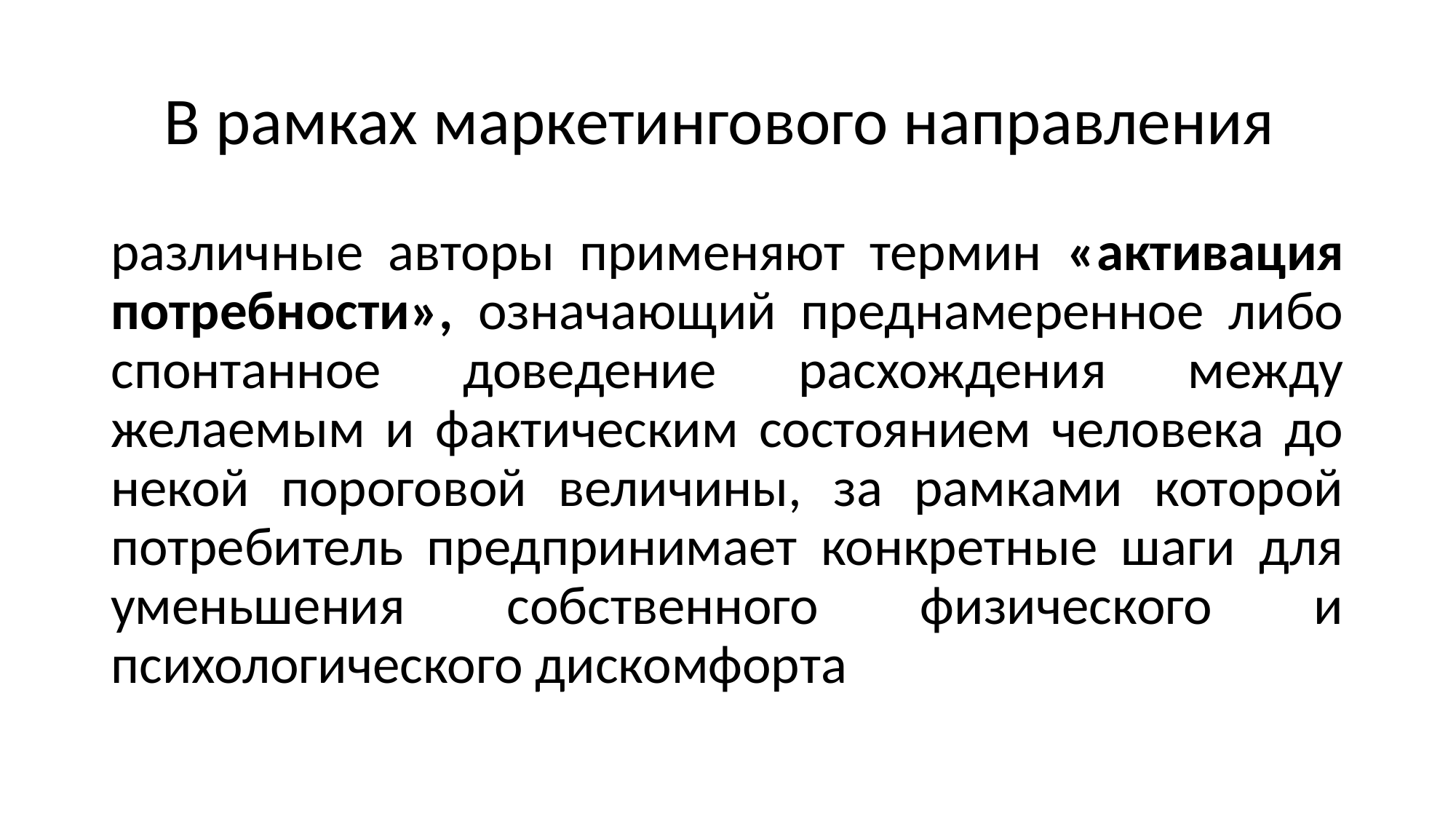

# В рамках маркетингового направления
различные авторы применяют термин «активация потребности», означающий преднамеренное либо спонтанное доведение расхождения между желаемым и фактическим состоянием человека до некой пороговой величины, за рамками которой потребитель предпринимает конкретные шаги для уменьшения собственного физического и психологического дискомфорта